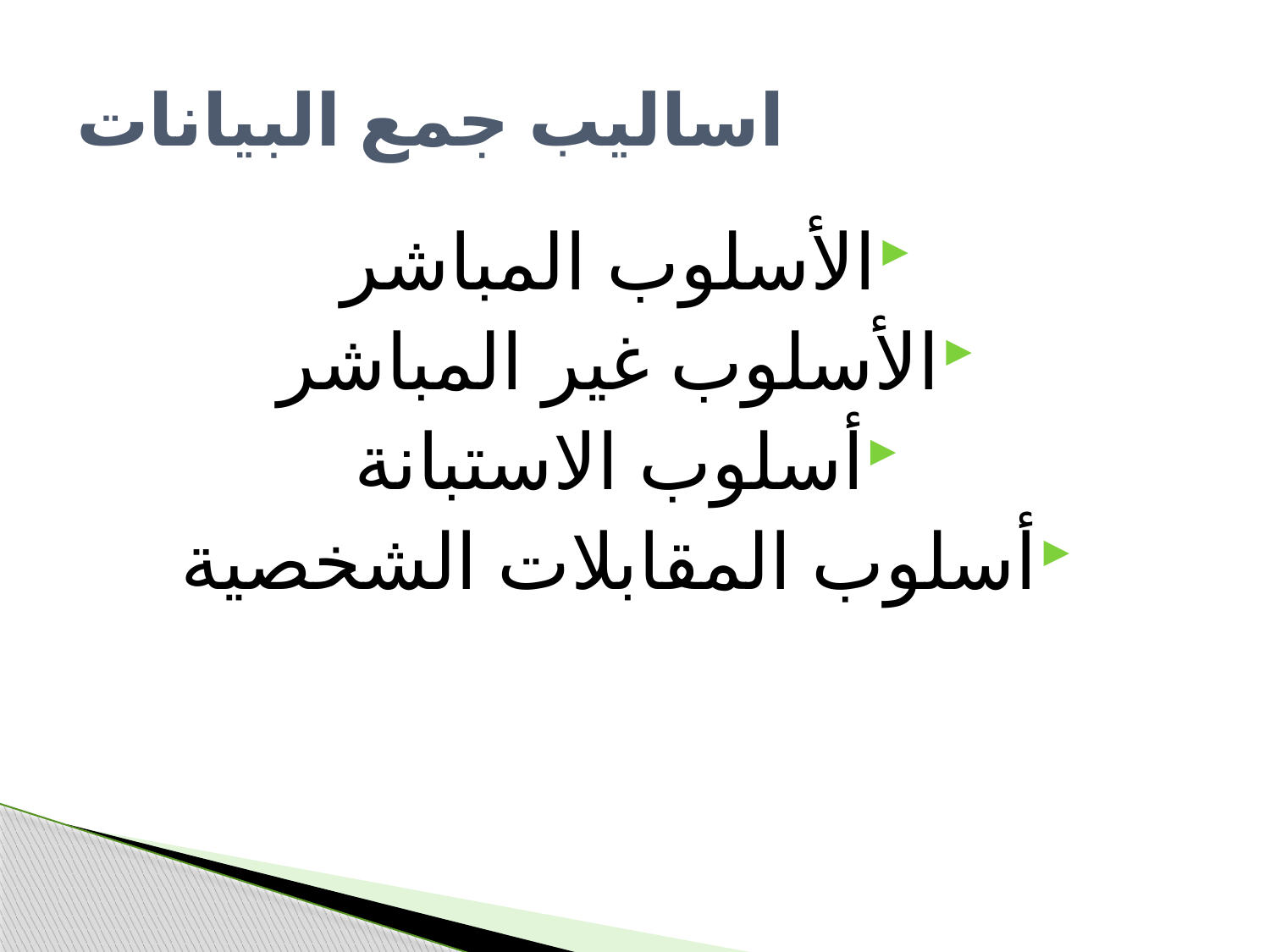

# اساليب جمع البيانات
الأسلوب المباشر
الأسلوب غير المباشر
أسلوب الاستبانة
أسلوب المقابلات الشخصية